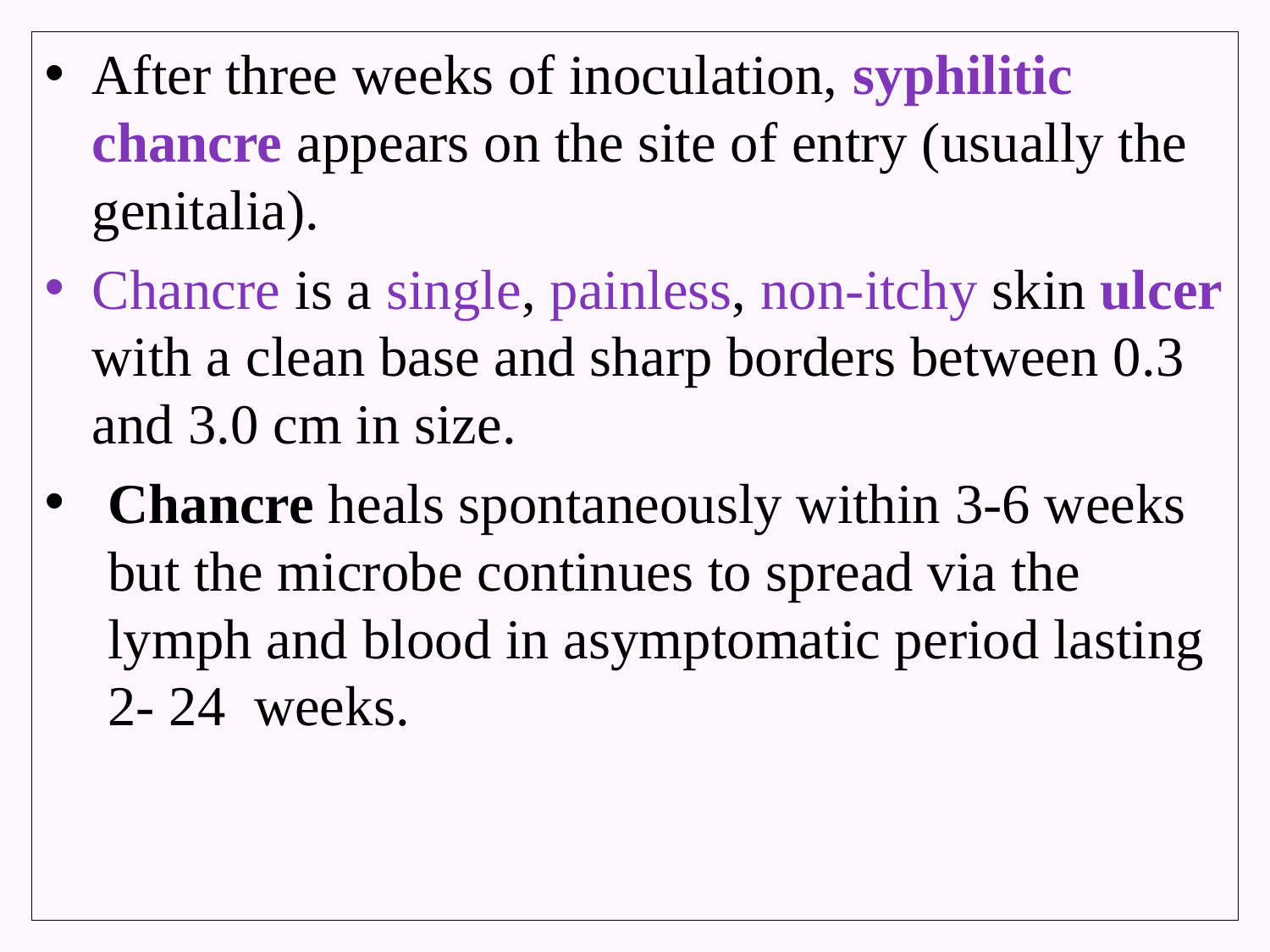

# N
After three weeks of inoculation, syphilitic chancre appears on the site of entry (usually the genitalia).
Chancre is a single, painless, non-itchy skin ulcer with a clean base and sharp borders between 0.3 and 3.0 cm in size.
Chancre heals spontaneously within 3-6 weeks but the microbe continues to spread via the lymph and blood in asymptomatic period lasting 2- 24  weeks.